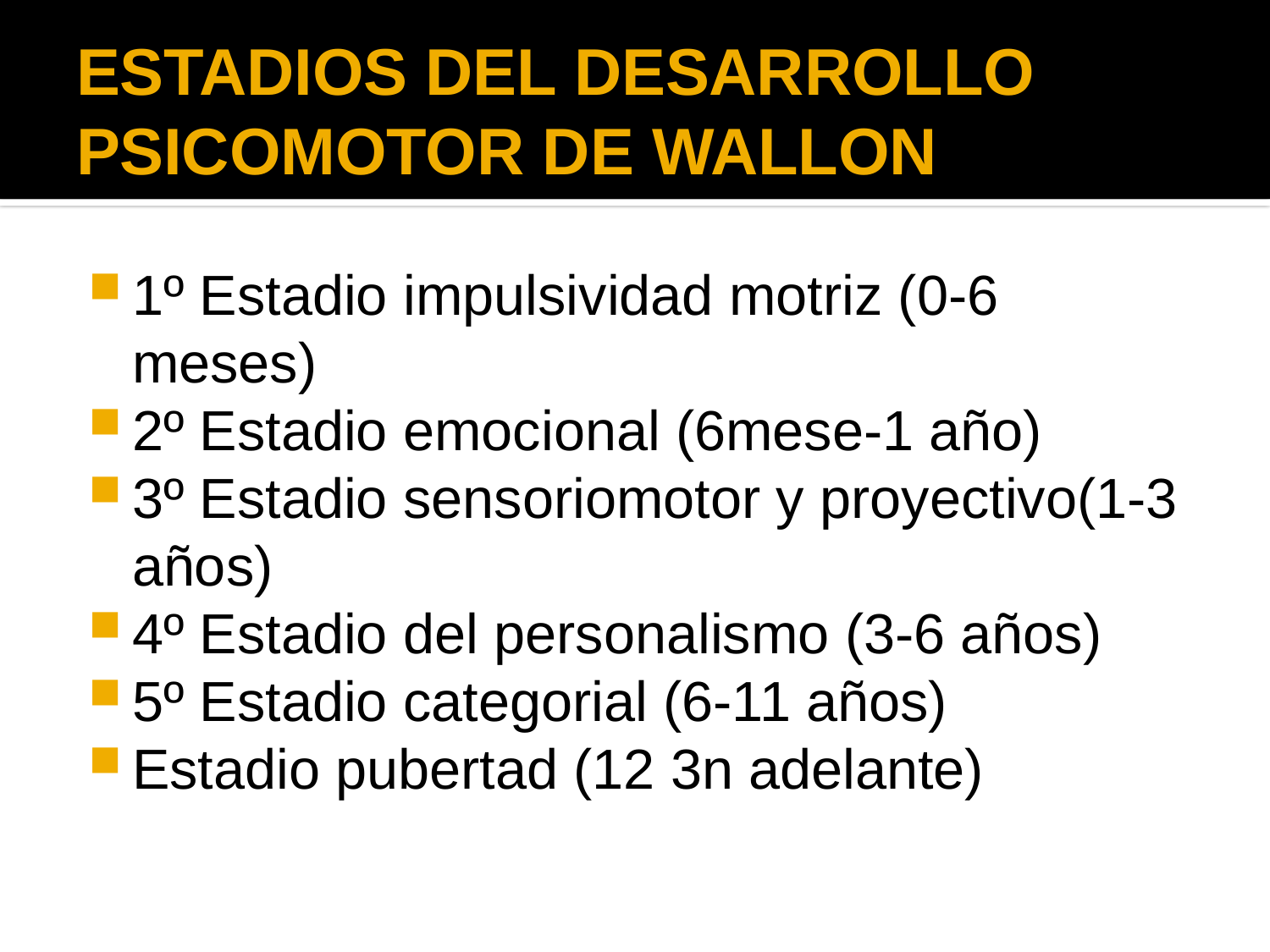

# ESTADIOS DEL DESARROLLO PSICOMOTOR DE WALLON
1º Estadio impulsividad motriz (0-6 meses)
2º Estadio emocional (6mese-1 año)
3º Estadio sensoriomotor y proyectivo(1-3 años)
4º Estadio del personalismo (3-6 años)
5º Estadio categorial (6-11 años)
Estadio pubertad (12 3n adelante)